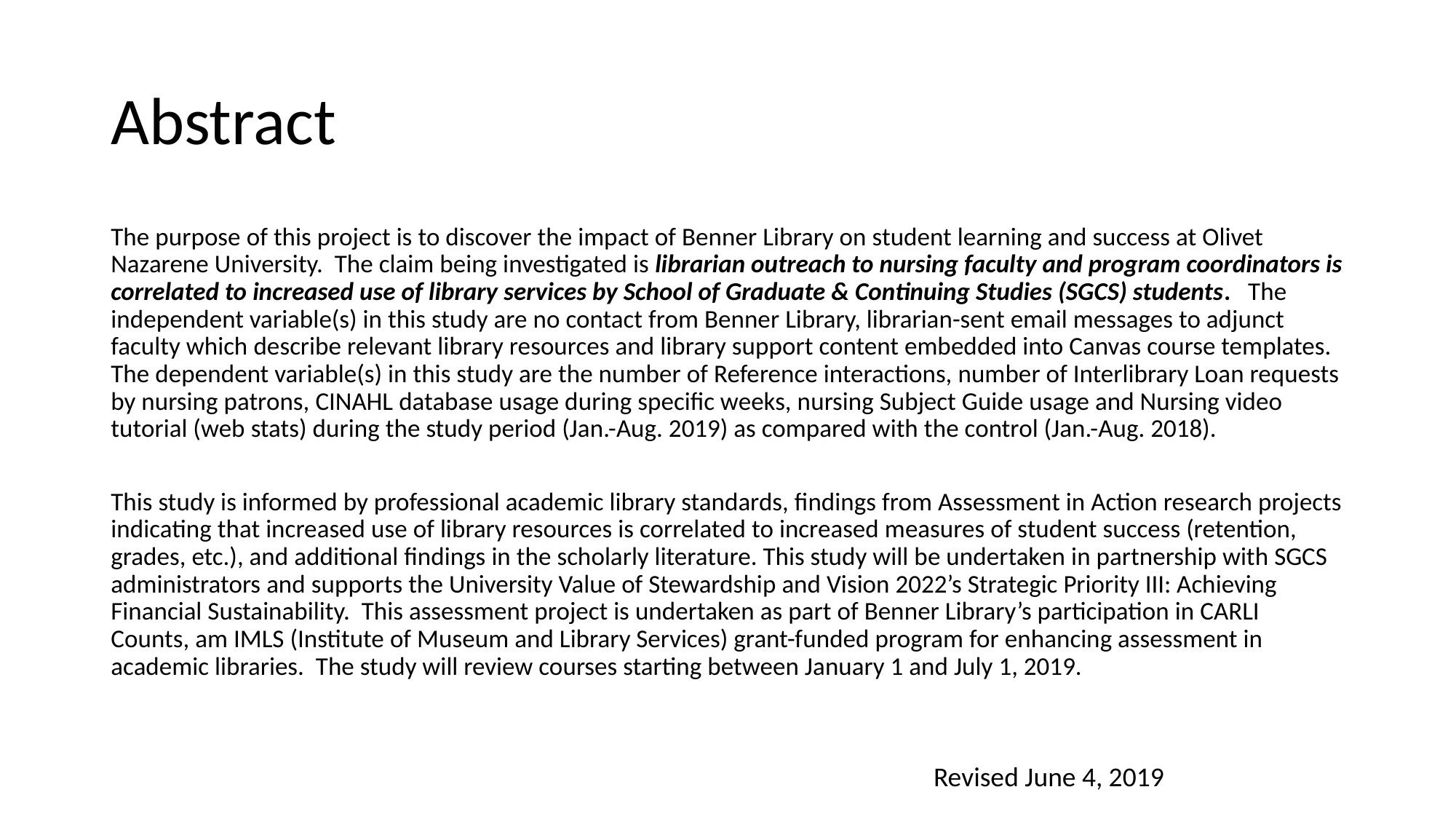

# Abstract
The purpose of this project is to discover the impact of Benner Library on student learning and success at Olivet Nazarene University.  The claim being investigated is librarian outreach to nursing faculty and program coordinators is correlated to increased use of library services by School of Graduate & Continuing Studies (SGCS) students.   The independent variable(s) in this study are no contact from Benner Library, librarian-sent email messages to adjunct faculty which describe relevant library resources and library support content embedded into Canvas course templates.  The dependent variable(s) in this study are the number of Reference interactions, number of Interlibrary Loan requests by nursing patrons, CINAHL database usage during specific weeks, nursing Subject Guide usage and Nursing video tutorial (web stats) during the study period (Jan.-Aug. 2019) as compared with the control (Jan.-Aug. 2018).

This study is informed by professional academic library standards, findings from Assessment in Action research projects indicating that increased use of library resources is correlated to increased measures of student success (retention, grades, etc.), and additional findings in the scholarly literature. This study will be undertaken in partnership with SGCS administrators and supports the University Value of Stewardship and Vision 2022’s Strategic Priority III: Achieving Financial Sustainability.  This assessment project is undertaken as part of Benner Library’s participation in CARLI Counts, am IMLS (Institute of Museum and Library Services) grant-funded program for enhancing assessment in academic libraries.  The study will review courses starting between January 1 and July 1, 2019.
Revised June 4, 2019